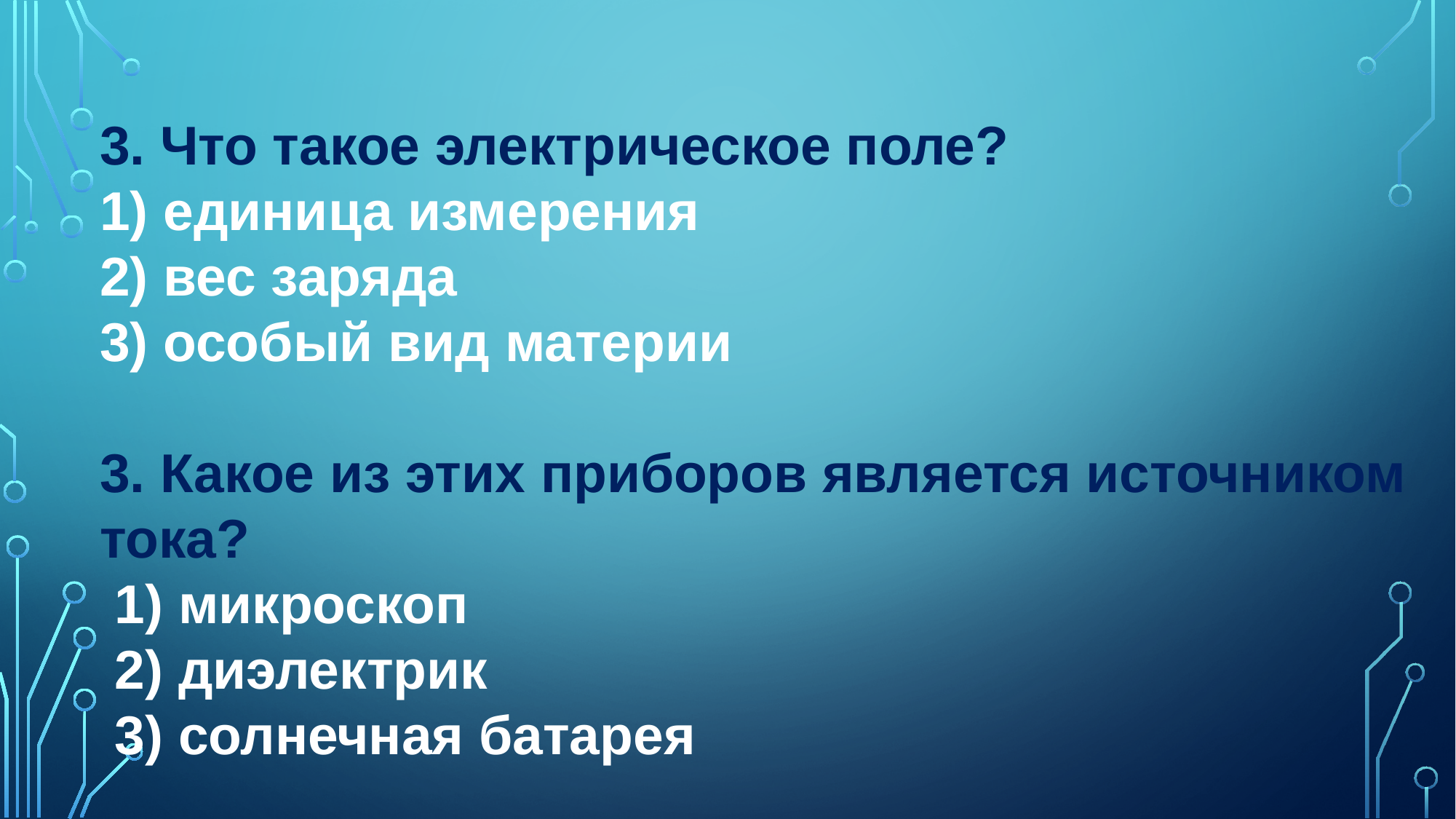

3. Что такое электрическое поле?
1) единица измерения
2) вес заряда
3) особый вид материи

3. Какое из этих приборов является источником тока?
 1) микроскоп
 2) диэлектрик
 3) солнечная батарея